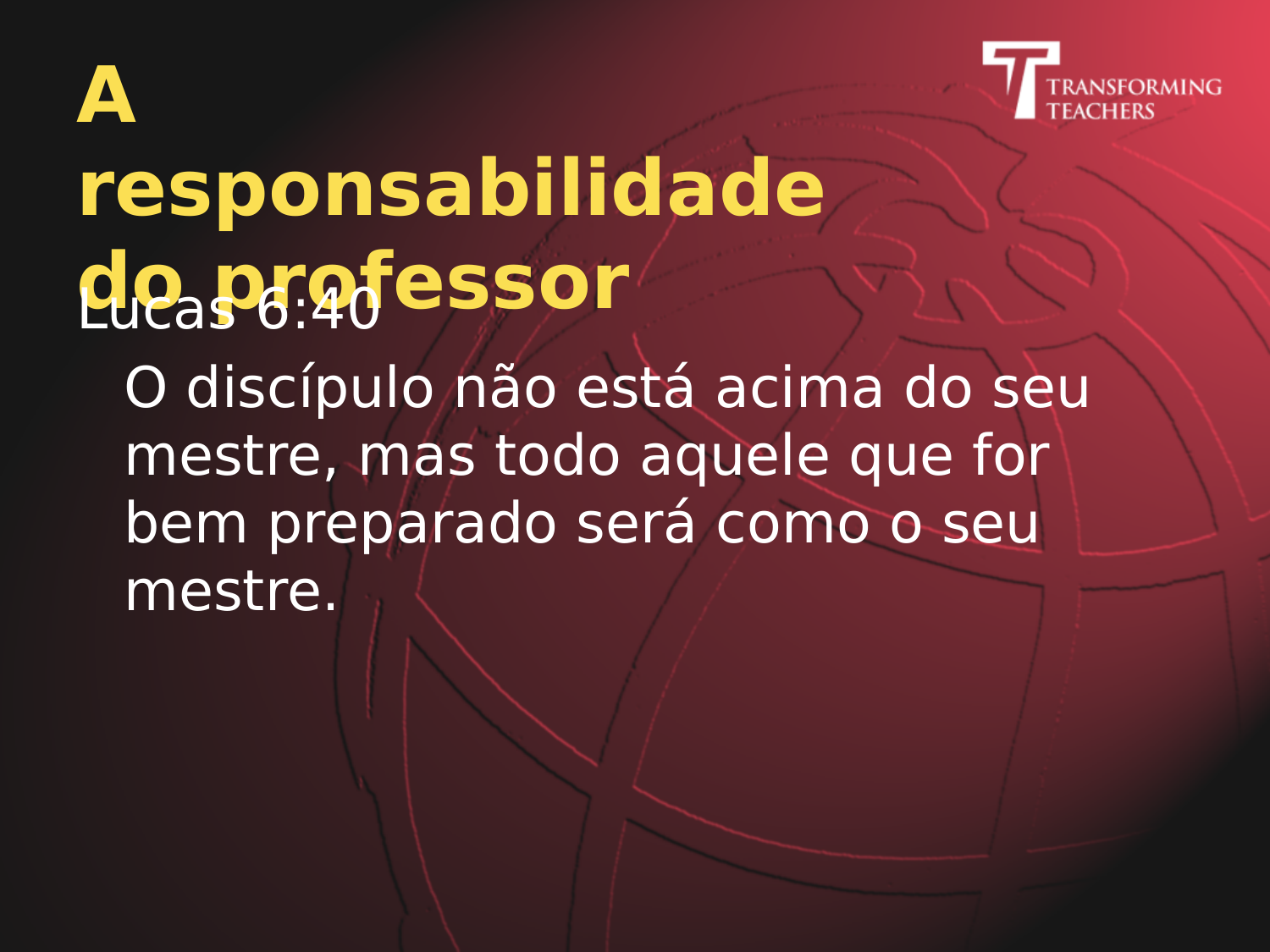

# A responsabilidade do professor
Lucas 6:40
	O discípulo não está acima do seu mestre, mas todo aquele que for bem preparado será como o seu mestre.